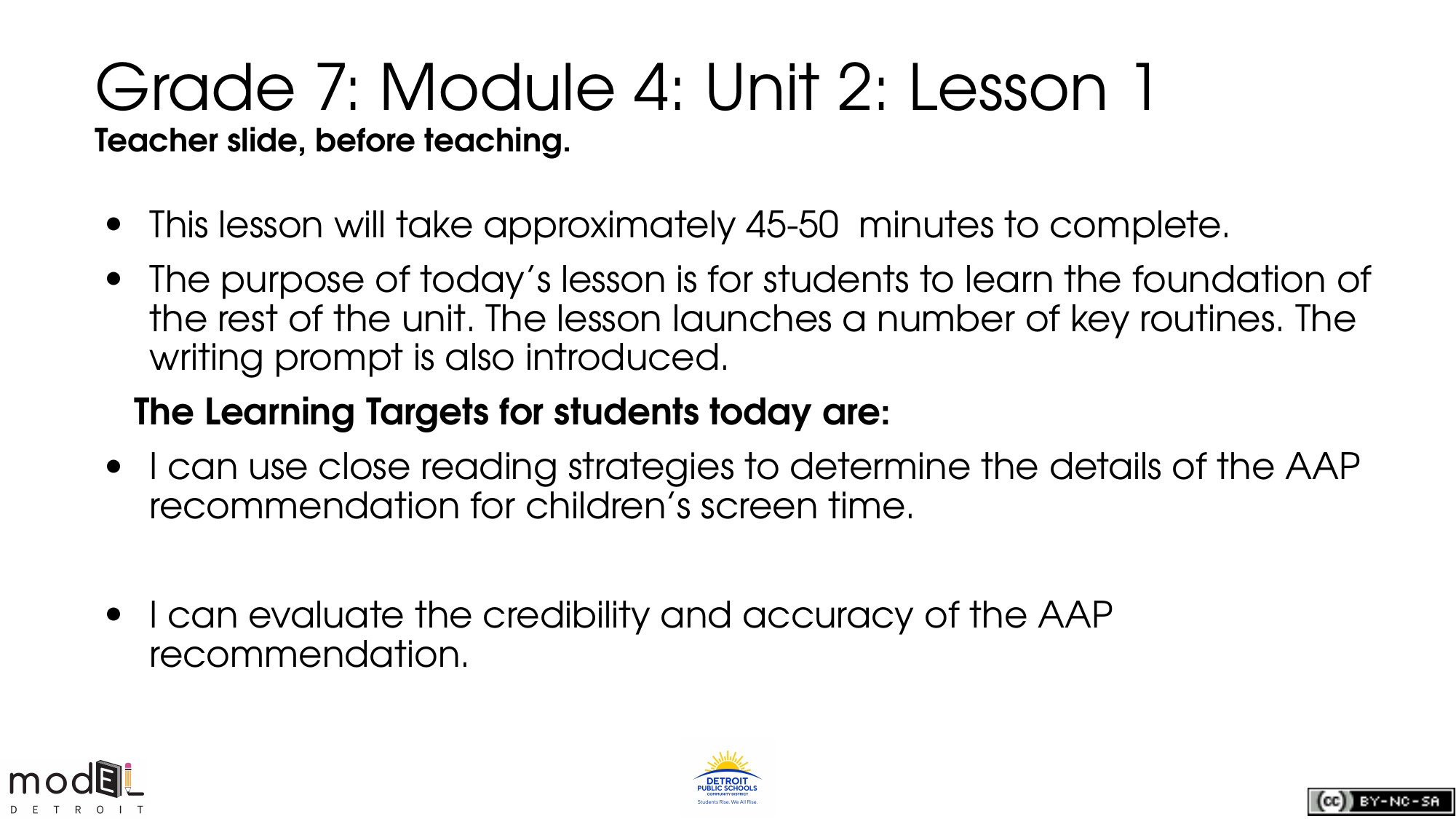

# Grade 7: Module 4: Unit 2: Lesson 1
Teacher slide, before teaching.
This lesson will take approximately 45-50  minutes to complete.
The purpose of today’s lesson is for students to learn the foundation of the rest of the unit. The lesson launches a number of key routines. The writing prompt is also introduced.
 The Learning Targets for students today are:
I can use close reading strategies to determine the details of the AAP recommendation for children’s screen time.

I can evaluate the credibility and accuracy of the AAP recommendation.